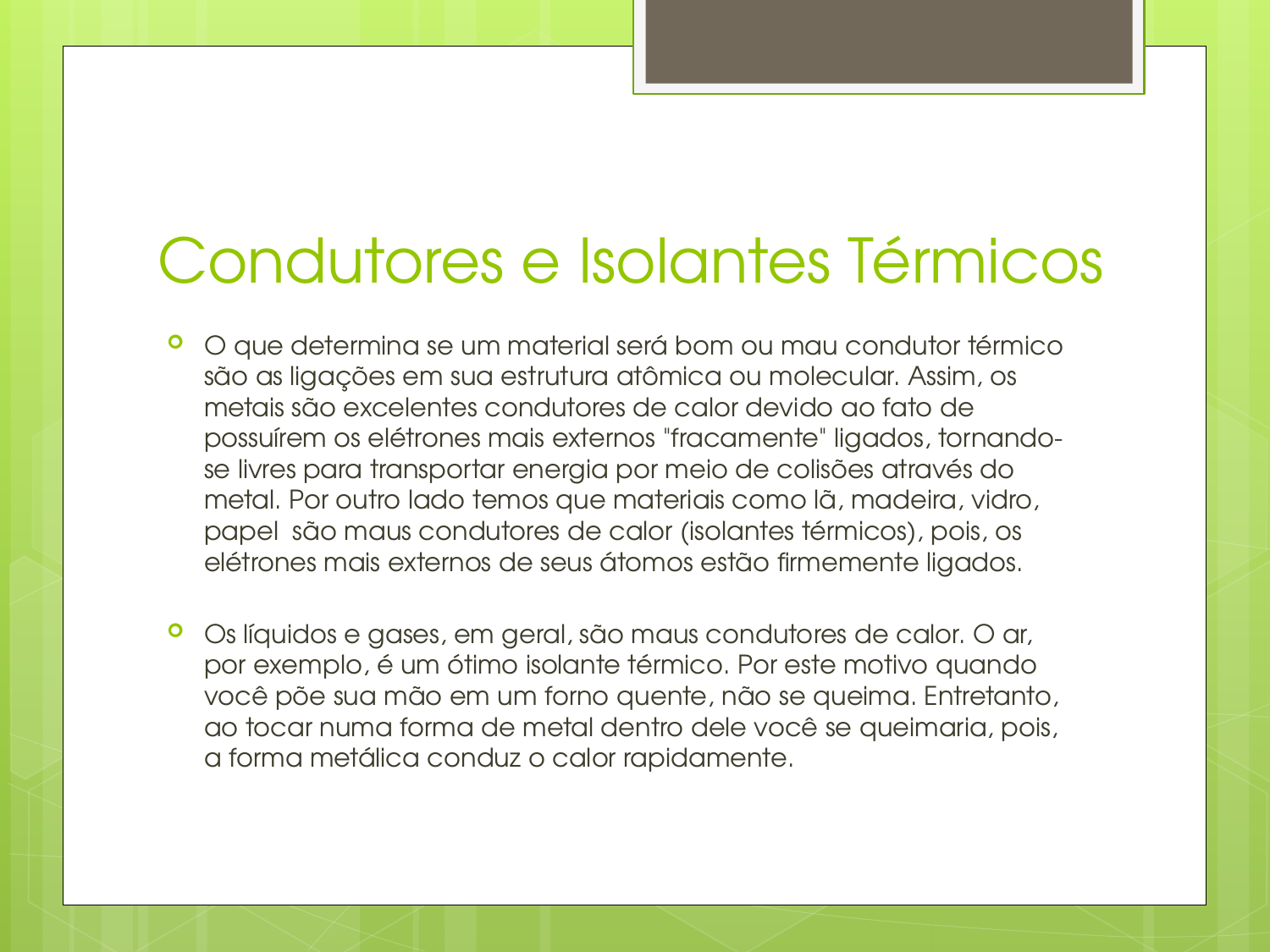

# Condutores e Isolantes Térmicos
O que determina se um material será bom ou mau condutor térmico são as ligações em sua estrutura atômica ou molecular. Assim, os metais são excelentes condutores de calor devido ao fato de possuírem os elétrones mais externos "fracamente" ligados, tornando-se livres para transportar energia por meio de colisões através do metal. Por outro lado temos que materiais como lã, madeira, vidro, papel  são maus condutores de calor (isolantes térmicos), pois, os elétrones mais externos de seus átomos estão firmemente ligados.

Os líquidos e gases, em geral, são maus condutores de calor. O ar, por exemplo, é um ótimo isolante térmico. Por este motivo quando você põe sua mão em um forno quente, não se queima. Entretanto, ao tocar numa forma de metal dentro dele você se queimaria, pois, a forma metálica conduz o calor rapidamente.